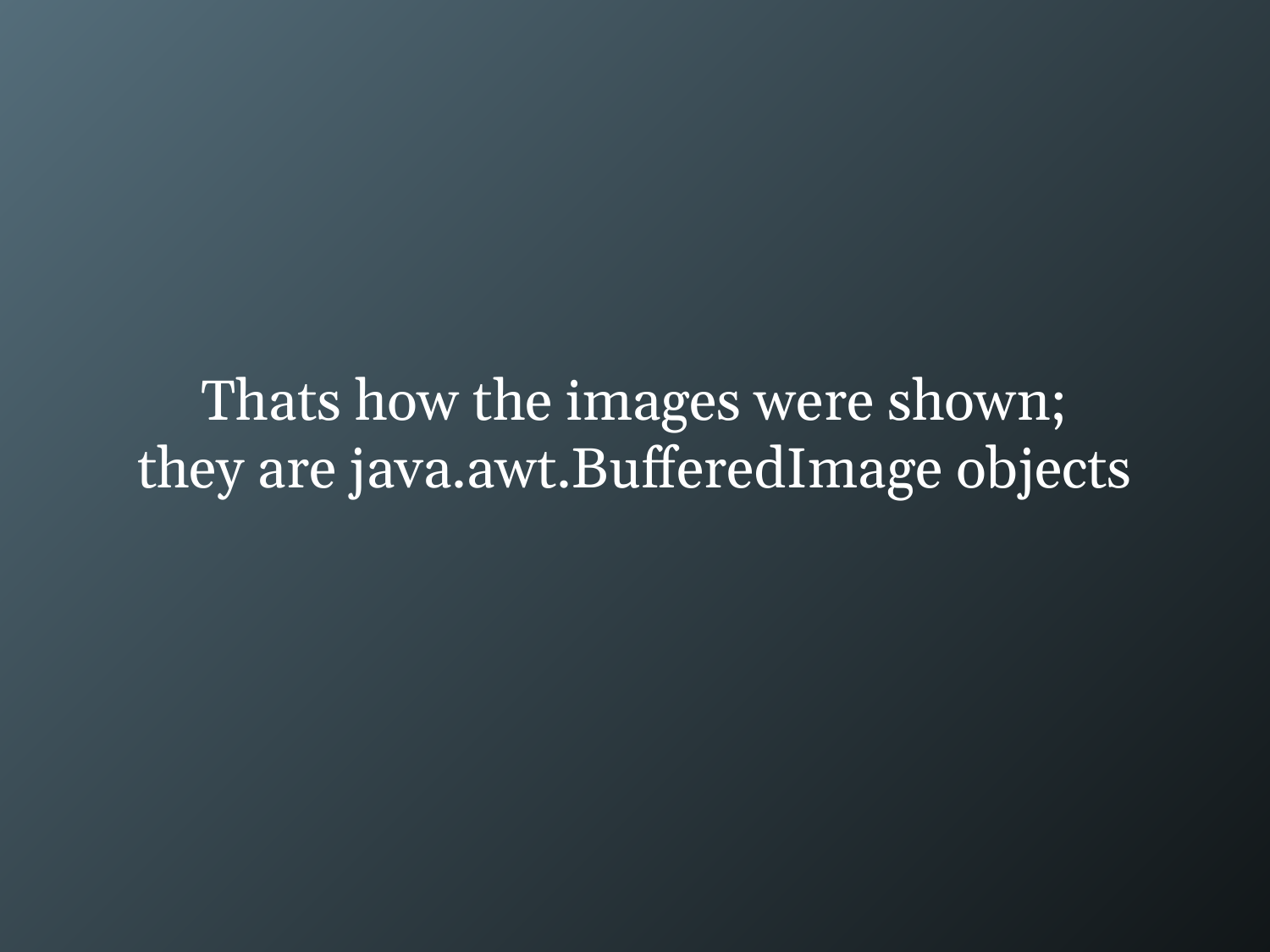

# Thats how the images were shown; they are java.awt.BufferedImage objects